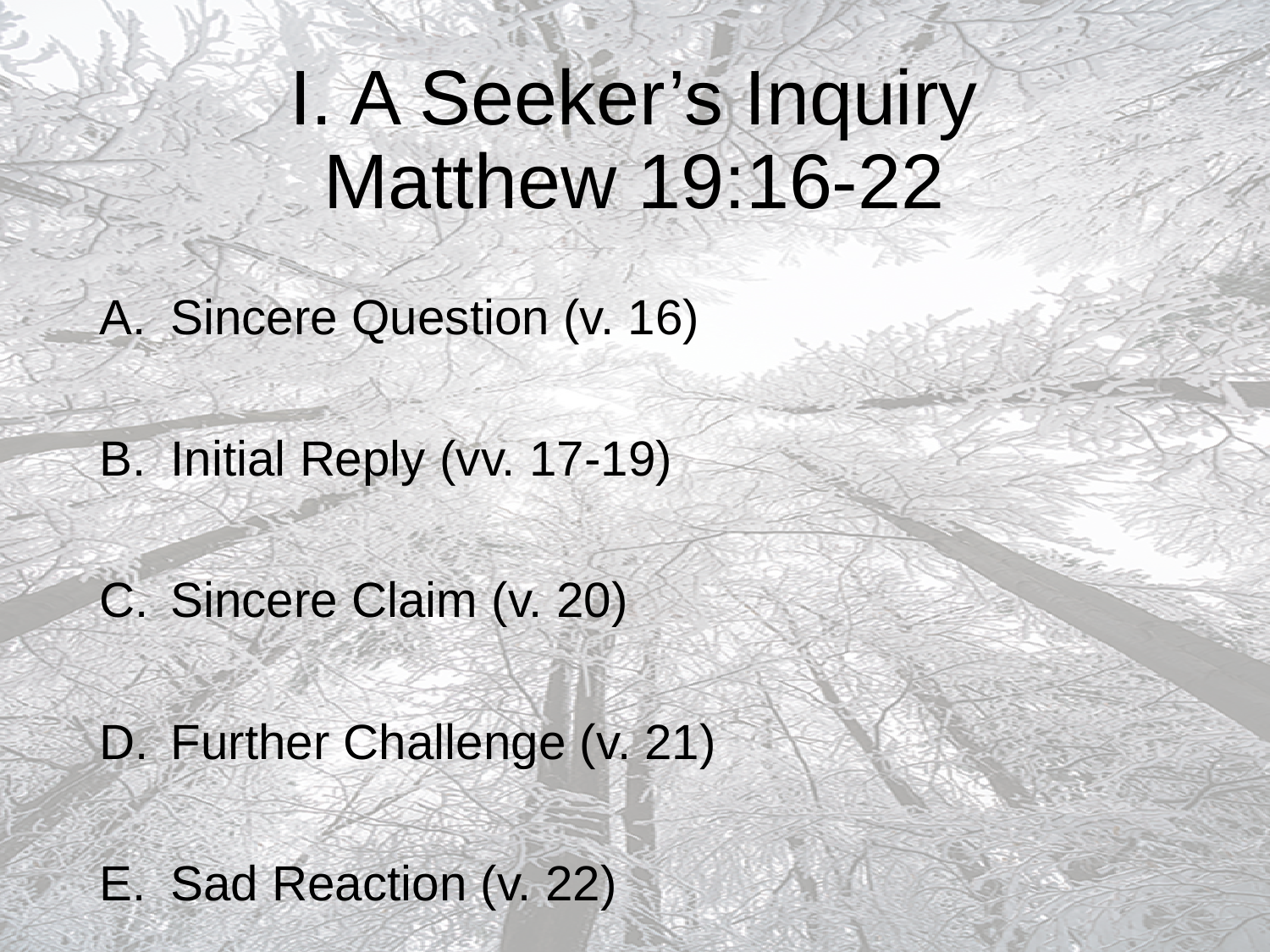

# I. A Seeker’s Inquiry Matthew 19:16-22
Sincere Question (v. 16)

Initial Reply (vv. 17-19)

Sincere Claim (v. 20)

Further Challenge (v. 21)

Sad Reaction (v. 22)